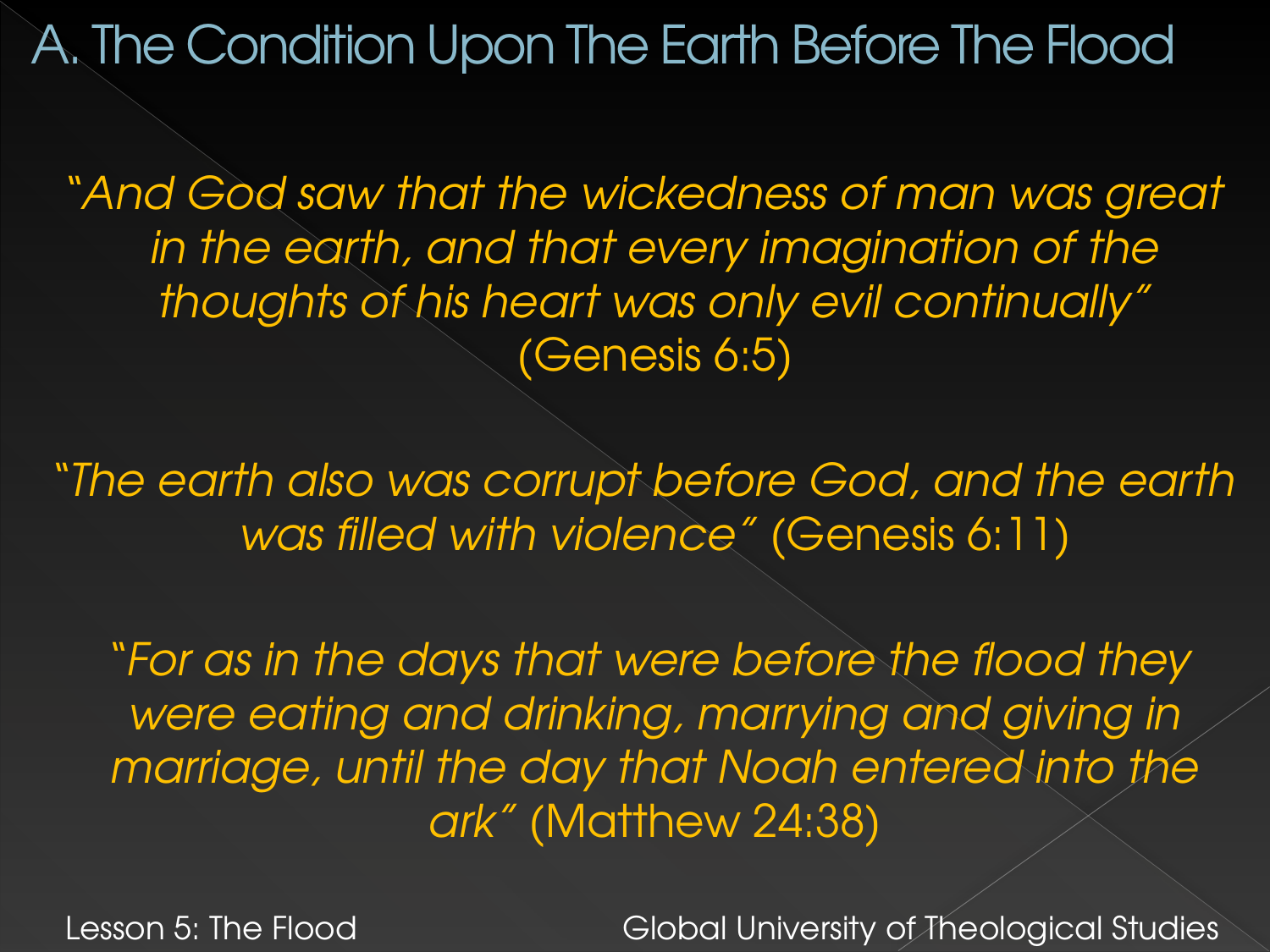

# A. The Condition Upon The Earth Before The Flood
  “And God saw that the wickedness of man was great in the earth, and that every imagination of the thoughts of his heart was only evil continually” (Genesis 6:5)

  “The earth also was corrupt before God, and the earth was filled with violence” (Genesis 6:11)

   “For as in the days that were before the flood they were eating and drinking, marrying and giving in marriage, until the day that Noah entered into the ark” (Matthew 24:38)
Lesson 5: The Flood                              Global University of Theological Studies